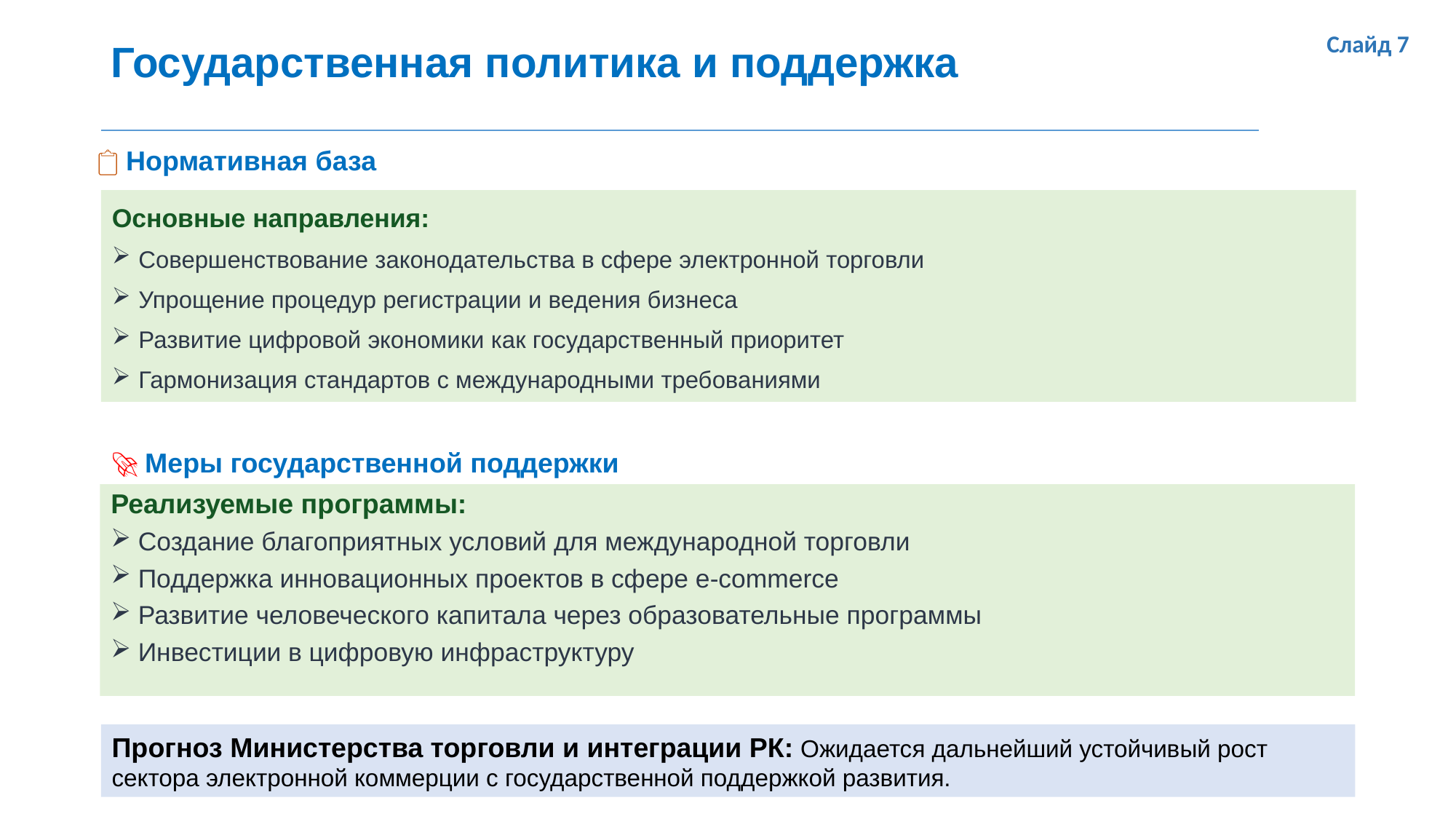

# Государственная политика и поддержка
Слайд 7
📋 Нормативная база
Основные направления:
Совершенствование законодательства в сфере электронной торговли
Упрощение процедур регистрации и ведения бизнеса
Развитие цифровой экономики как государственный приоритет
Гармонизация стандартов с международными требованиями

🚀 Меры государственной поддержки
Реализуемые программы:
Создание благоприятных условий для международной торговли
Поддержка инновационных проектов в сфере e-commerce
Развитие человеческого капитала через образовательные программы
Инвестиции в цифровую инфраструктуру

Прогноз Министерства торговли и интеграции РК: Ожидается дальнейший устойчивый рост сектора электронной коммерции с государственной поддержкой развития.